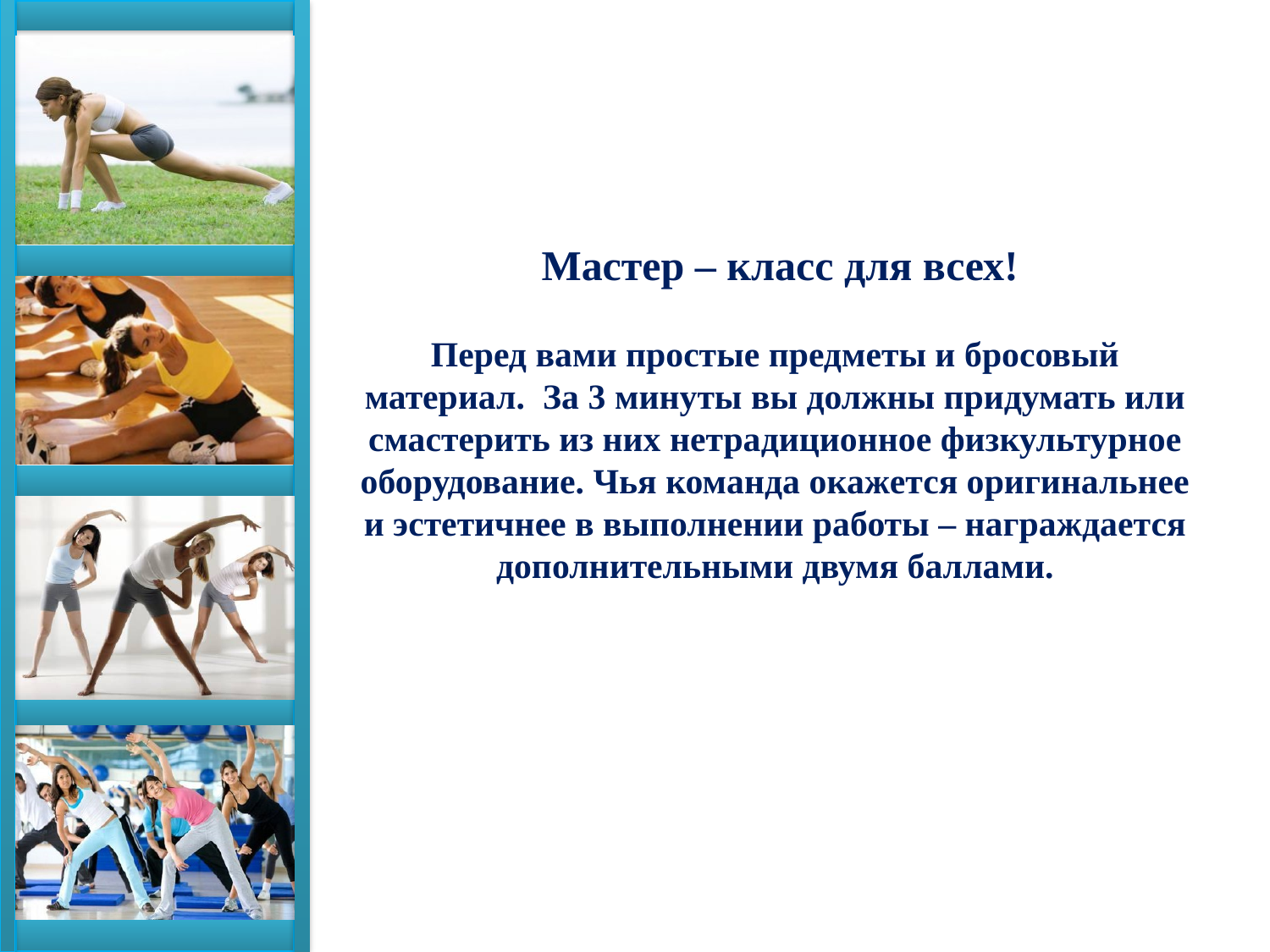

Мастер – класс для всех!

Перед вами простые предметы и бросовый материал.  За 3 минуты вы должны придумать или смастерить из них нетрадиционное физкультурное оборудование. Чья команда окажется оригинальнее и эстетичнее в выполнении работы – награждается дополнительными двумя баллами.